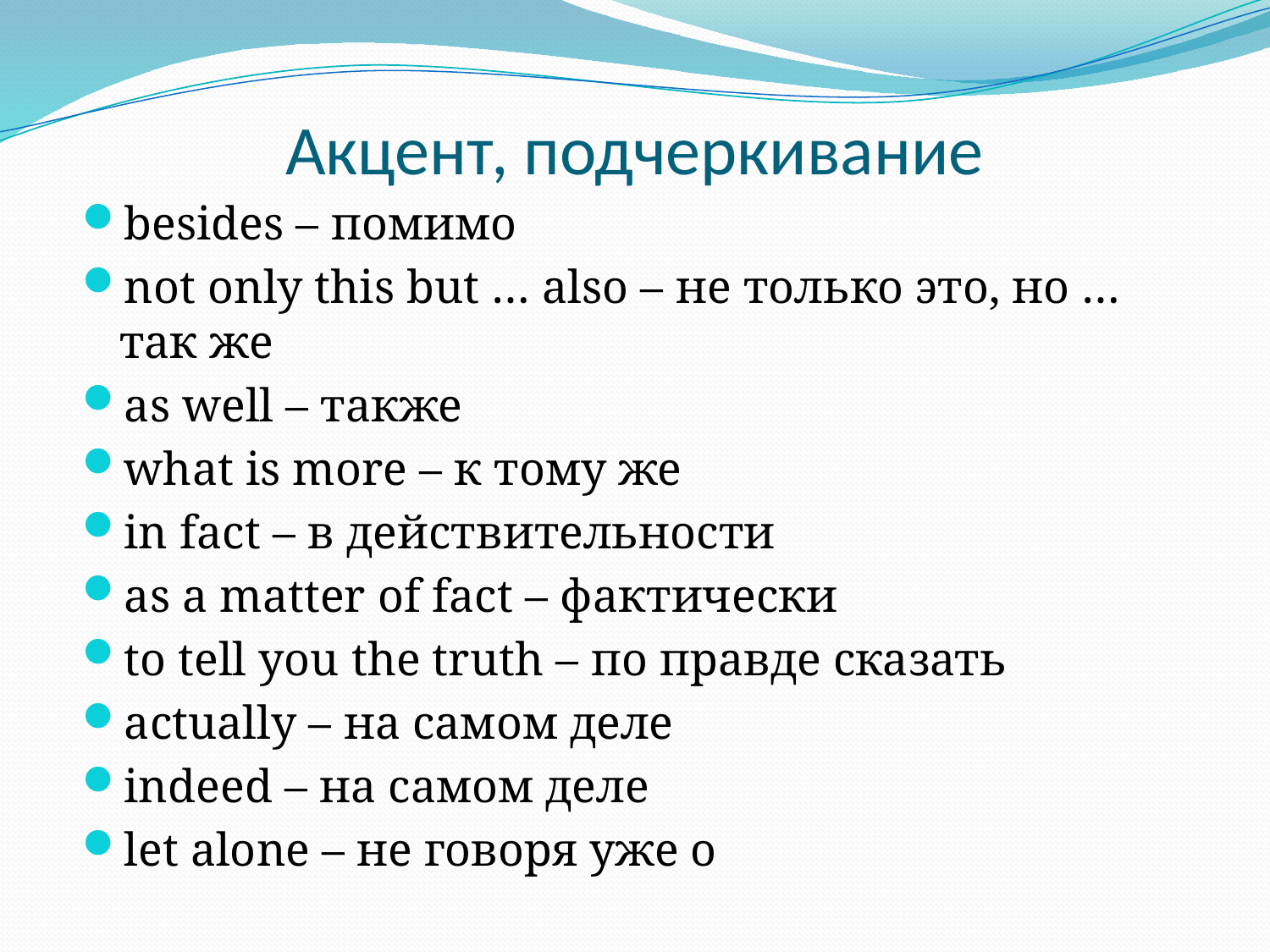

# Акцент, подчеркивание
besides – помимо
not only this but … also – не только это, но … так же
as well – также
what is more – к тому же
in fact – в действительности
as a matter of fact – фактически
to tell you the truth – по правде сказать
actually – на самом деле
indeed – на самом деле
let alone – не говоря уже о